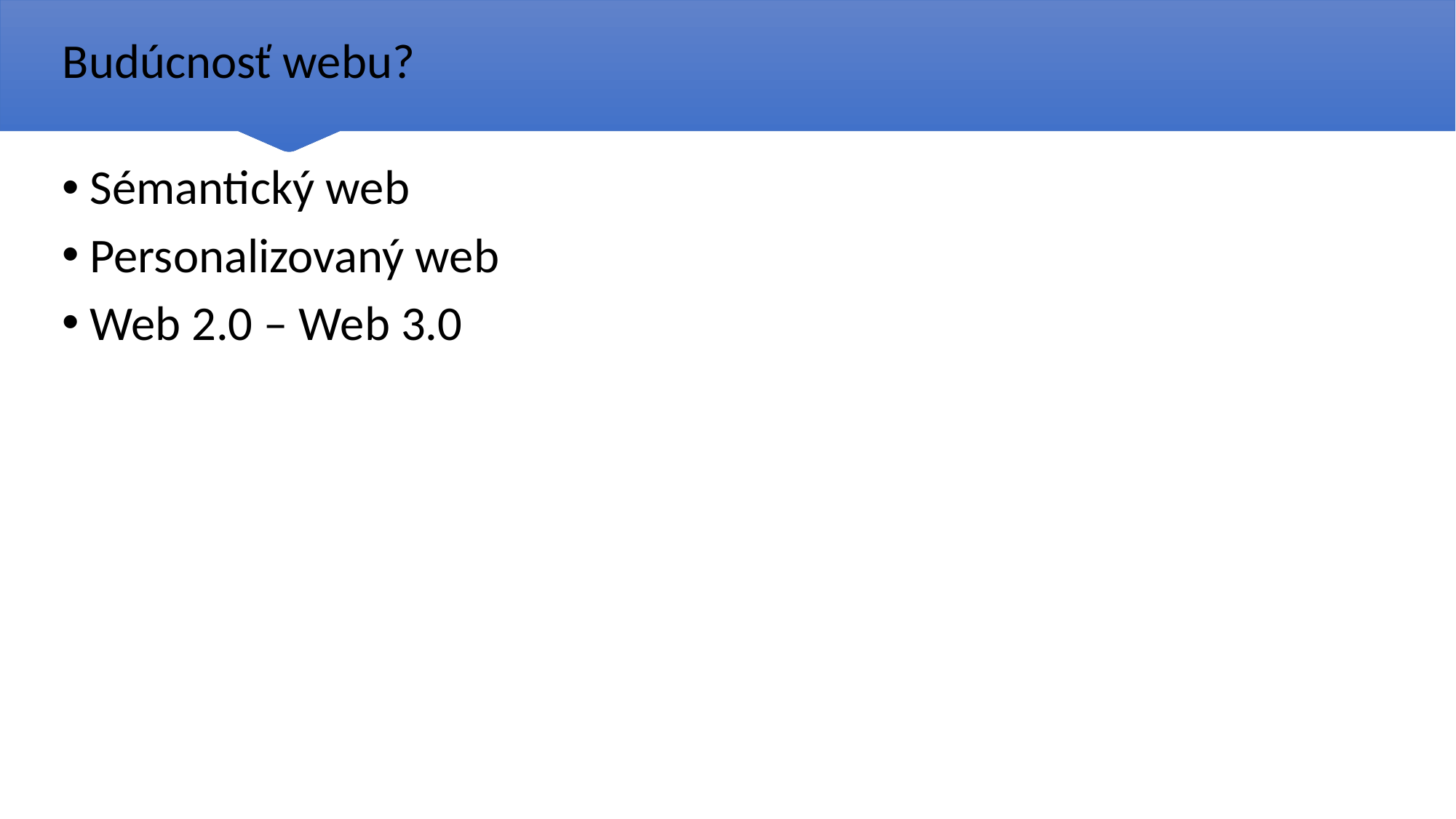

# Budúcnosť webu?
Sémantický web
Personalizovaný web
Web 2.0 – Web 3.0